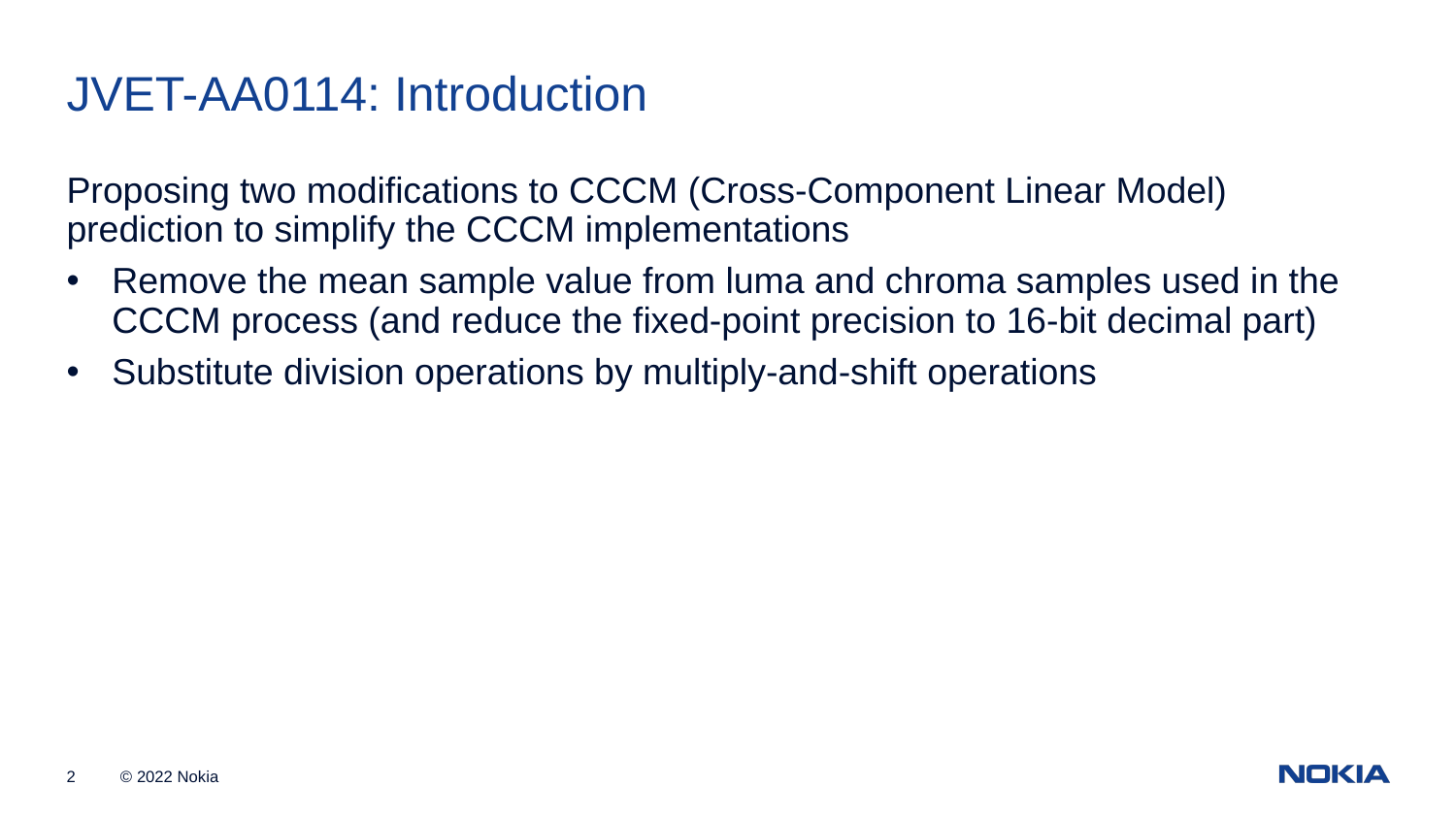

JVET-AA0114: Introduction
Proposing two modifications to CCCM (Cross-Component Linear Model) prediction to simplify the CCCM implementations
Remove the mean sample value from luma and chroma samples used in the CCCM process (and reduce the fixed-point precision to 16-bit decimal part)
Substitute division operations by multiply-and-shift operations